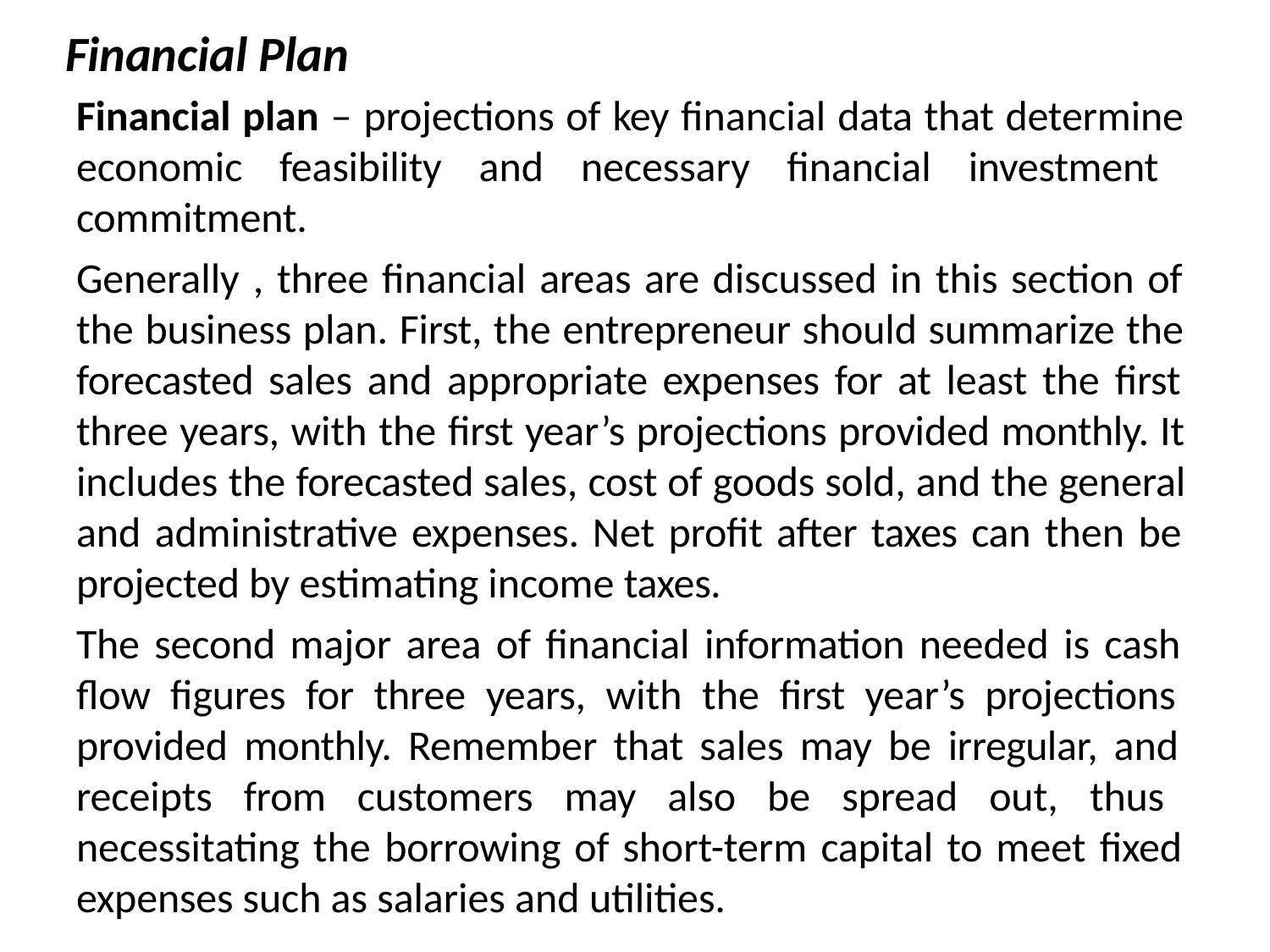

# Financial Plan
Financial plan – projections of key financial data that determine  economic feasibility and necessary financial investment  commitment.
Generally , three financial areas are discussed in this section of  the business plan. First, the entrepreneur should summarize the  forecasted sales and appropriate expenses for at least the first  three years, with the first year’s projections provided monthly. It  includes the forecasted sales, cost of goods sold, and the general  and administrative expenses. Net profit after taxes can then be  projected by estimating income taxes.
The second major area of financial information needed is cash  flow figures for three years, with the first year’s projections  provided monthly. Remember that sales may be irregular, and  receipts from customers may also be spread out, thus  necessitating the borrowing of short-term capital to meet fixed  expenses such as salaries and utilities.